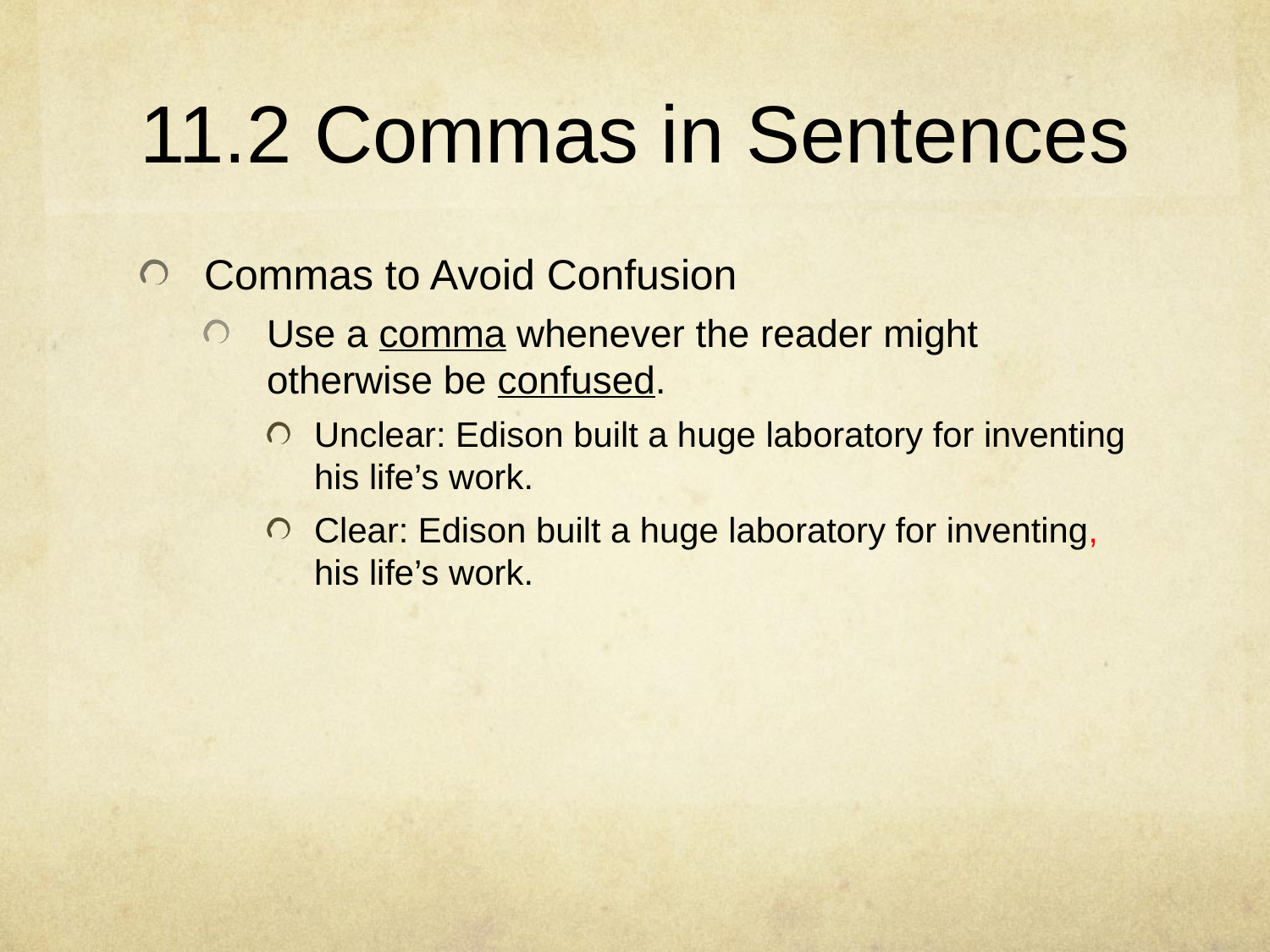

# 11.2 Commas in Sentences
Commas to Avoid Confusion
Use a comma whenever the reader might otherwise be confused.
Unclear: Edison built a huge laboratory for inventing his life’s work.
Clear: Edison built a huge laboratory for inventing, his life’s work.